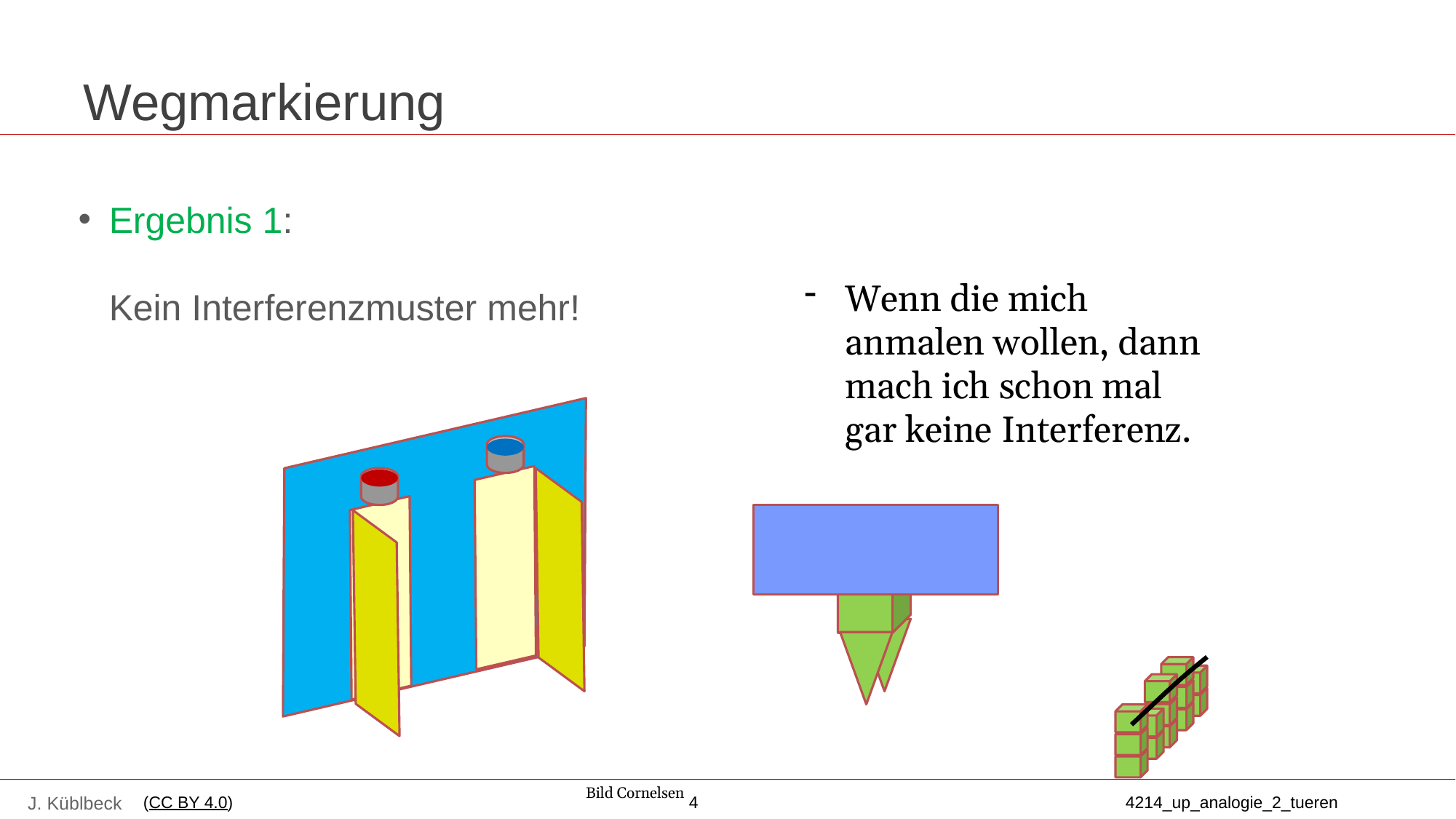

# Wegmarkierung
Ergebnis 1:
Kein Interferenzmuster mehr!

Wenn die mich anmalen wollen, dann mach ich schon mal gar keine Interferenz.

Bild Cornelsen